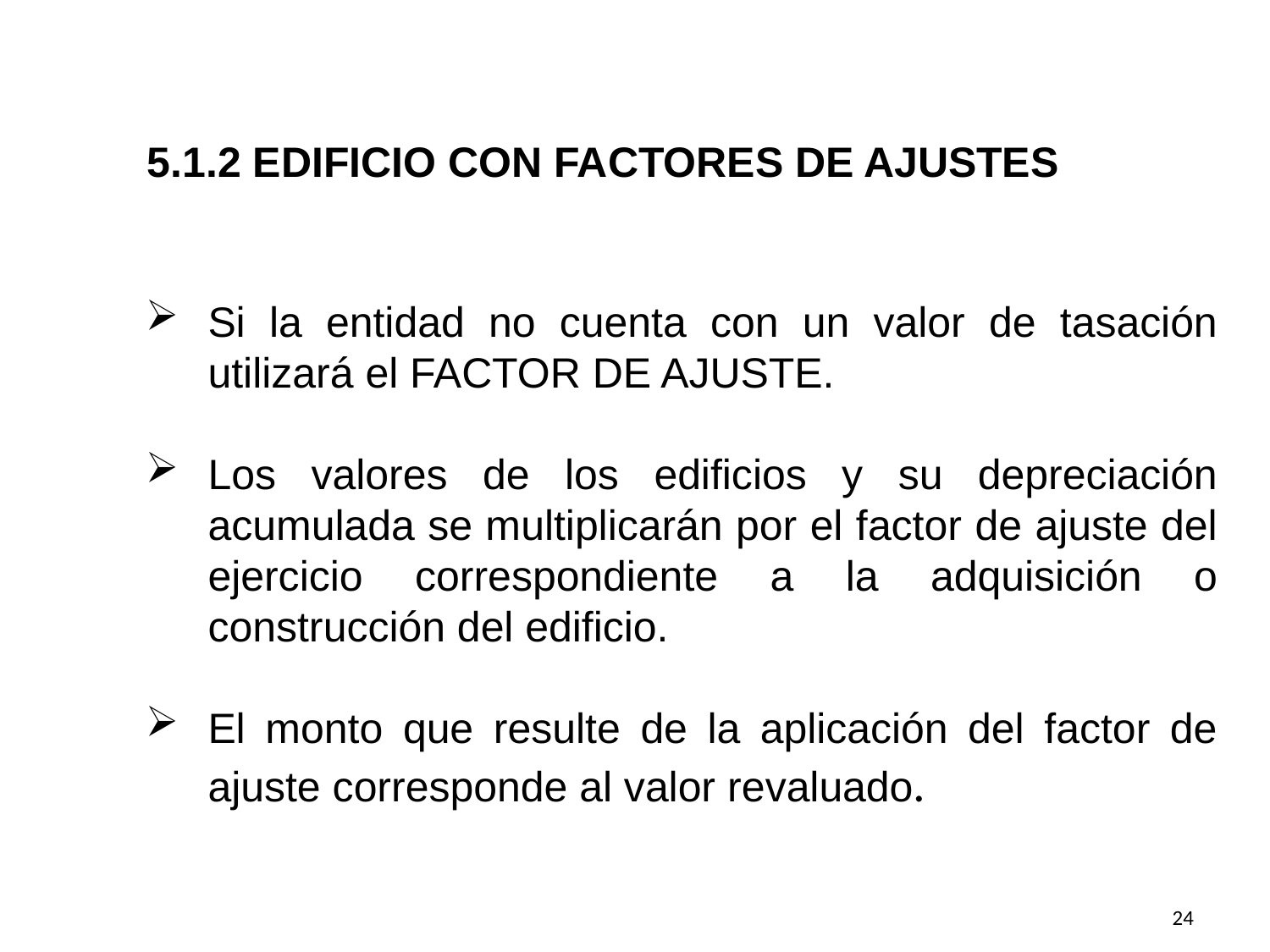

5.1.2 EDIFICIO CON FACTORES DE AJUSTES
Si la entidad no cuenta con un valor de tasación utilizará el FACTOR DE AJUSTE.

Los valores de los edificios y su depreciación acumulada se multiplicarán por el factor de ajuste del ejercicio correspondiente a la adquisición o construcción del edificio.

El monto que resulte de la aplicación del factor de ajuste corresponde al valor revaluado.
24